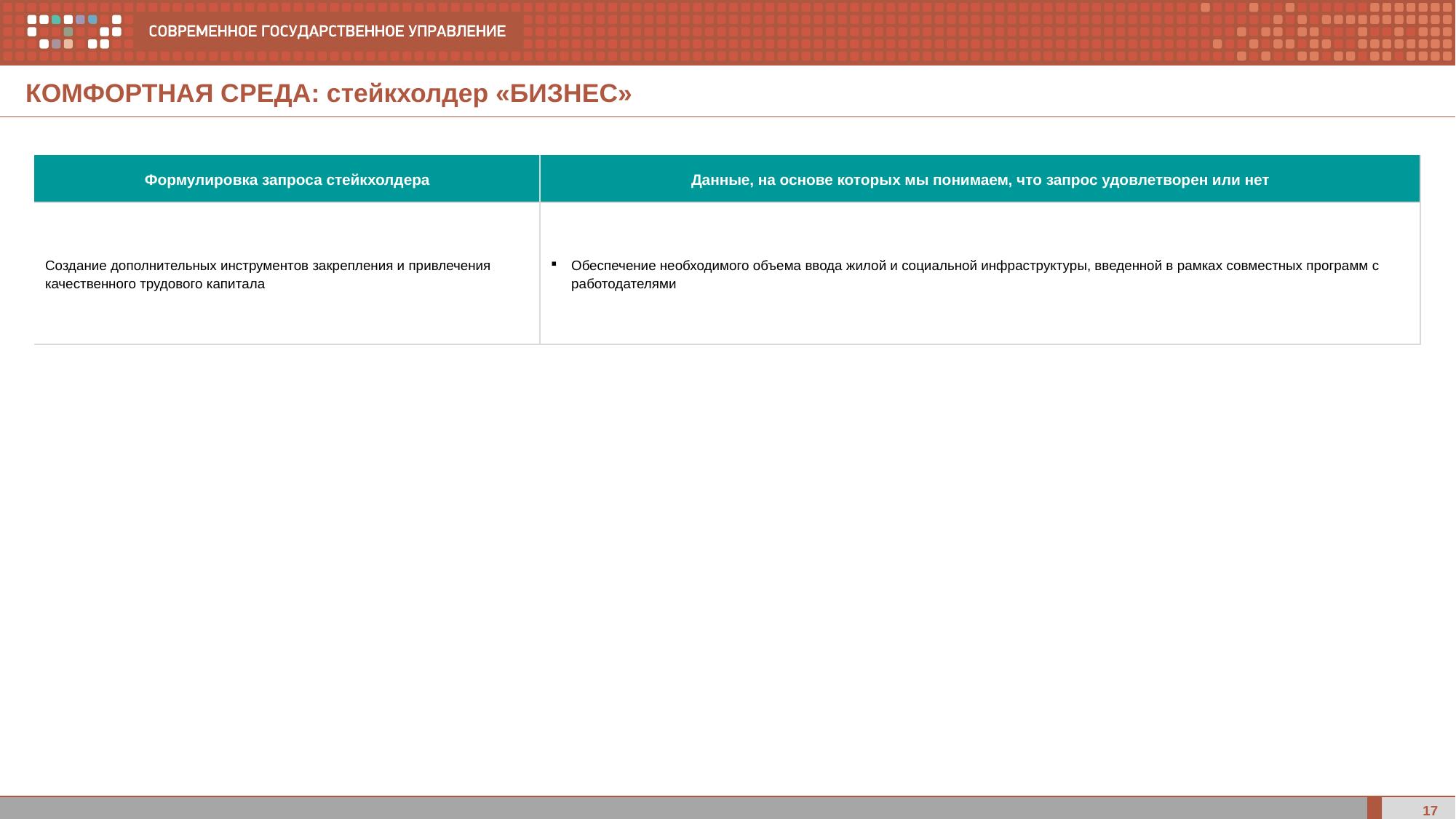

КОМФОРТНАЯ СРЕДА: стейкхолдер «БИЗНЕС»
| Формулировка запроса стейкхолдера | Данные, на основе которых мы понимаем, что запрос удовлетворен или нет |
| --- | --- |
| Создание дополнительных инструментов закрепления и привлечения качественного трудового капитала | Обеспечение необходимого объема ввода жилой и социальной инфраструктуры, введенной в рамках совместных программ с работодателями |